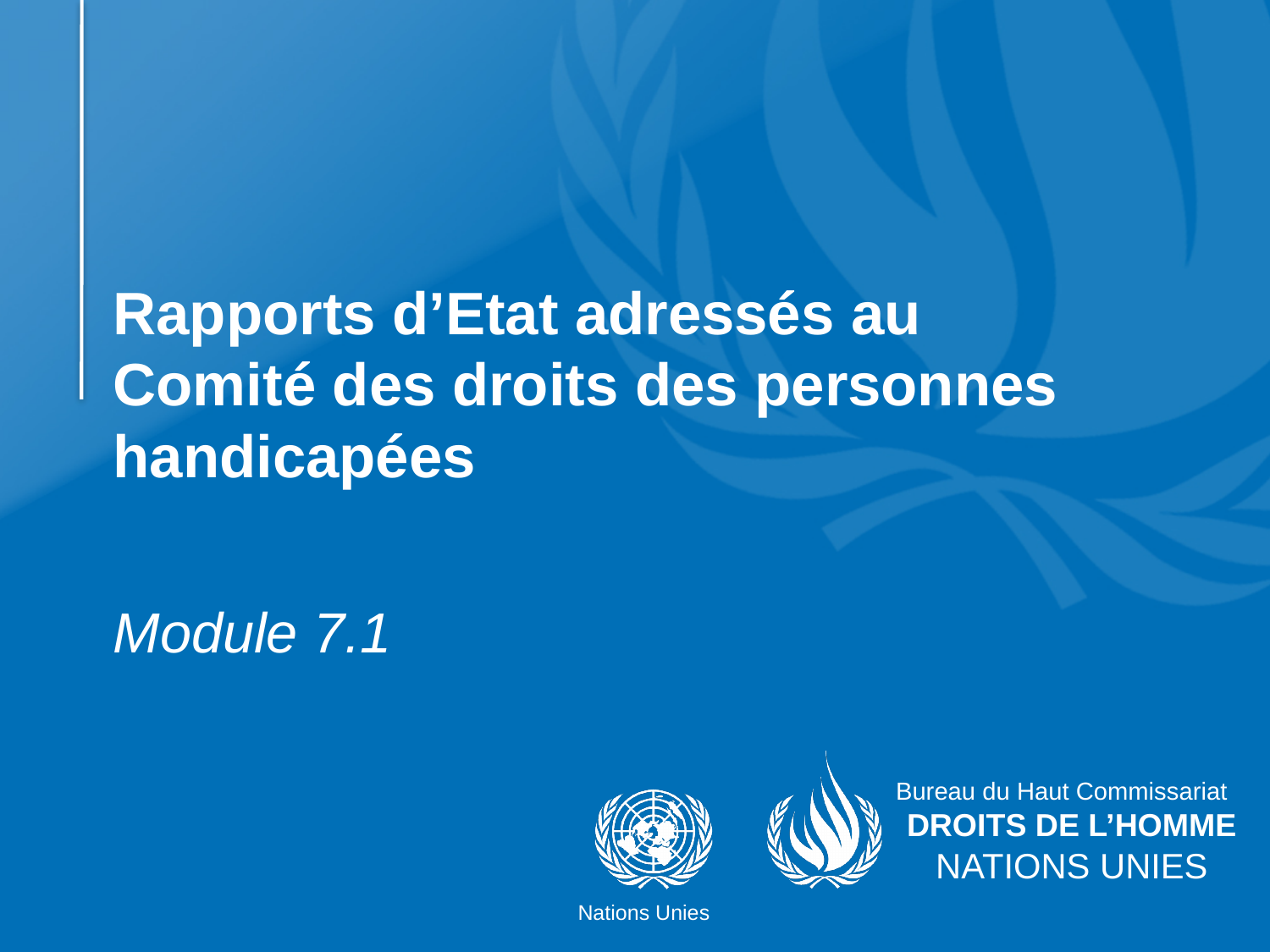

# Rapports d’Etat adressés au Comité des droits des personnes handicapées
Module 7.1
Bureau du Haut Commissariat
DROITS DE L’HOMME
NATIONS UNIES
Nations Unies